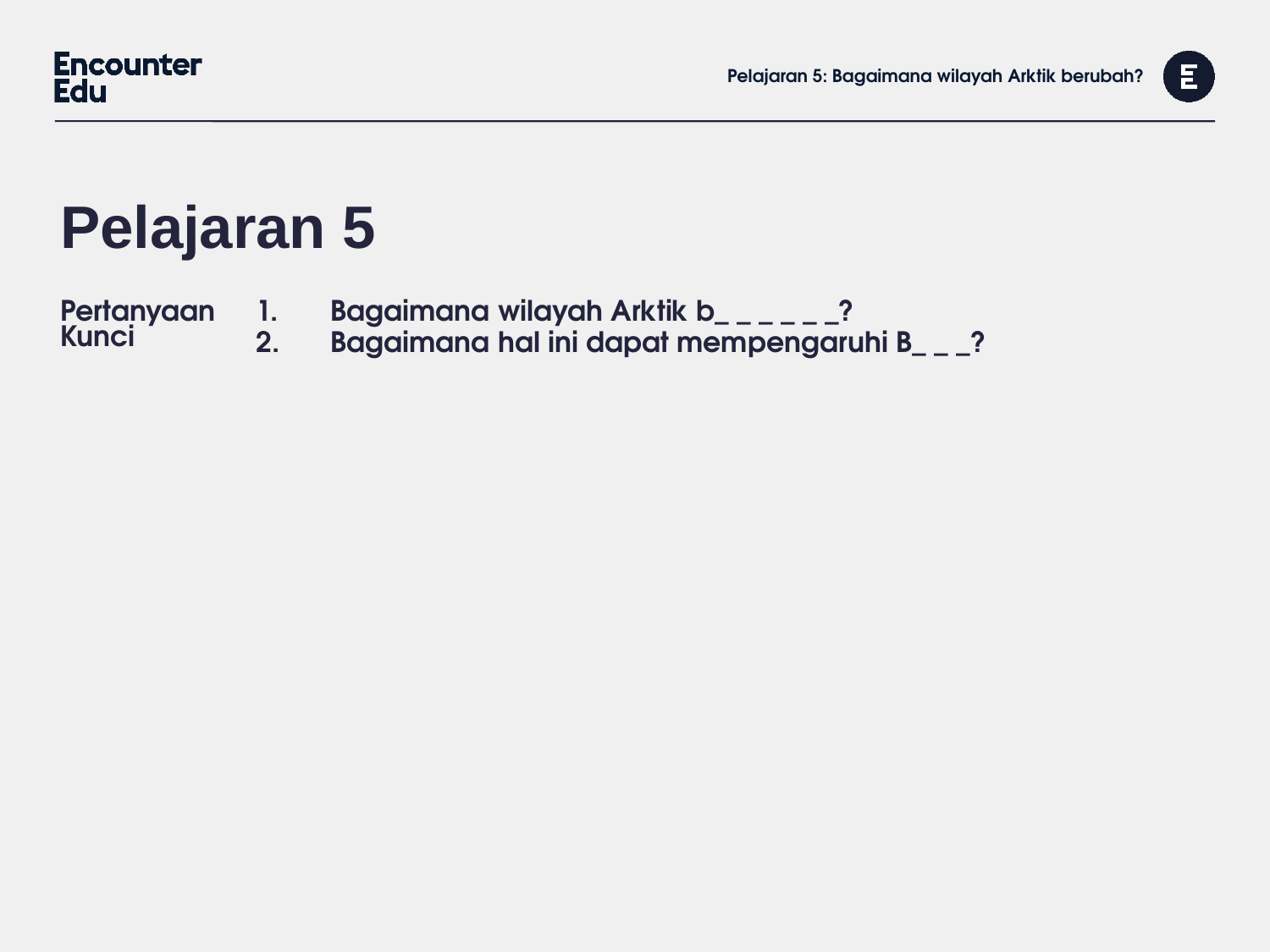

# Pelajaran 5: Bagaimana wilayah Arktik berubah?
Pelajaran 5
| Pertanyaan Kunci | Bagaimana wilayah Arktik b\_ \_ \_ \_ \_ \_? Bagaimana hal ini dapat mempengaruhi B\_ \_ \_? |
| --- | --- |